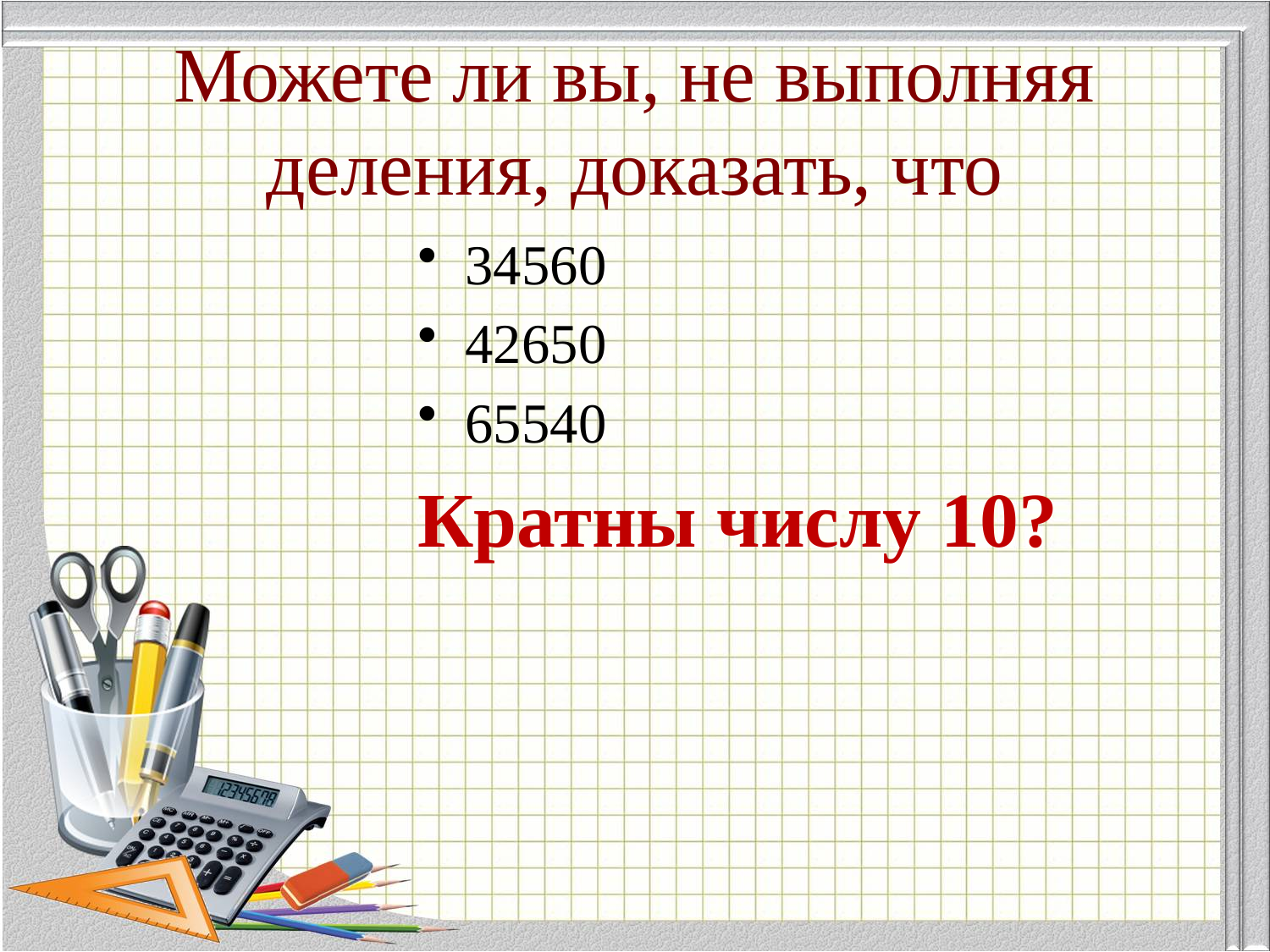

# Можете ли вы, не выполняя деления, доказать, что
34560
42650
65540
Кратны числу 10?